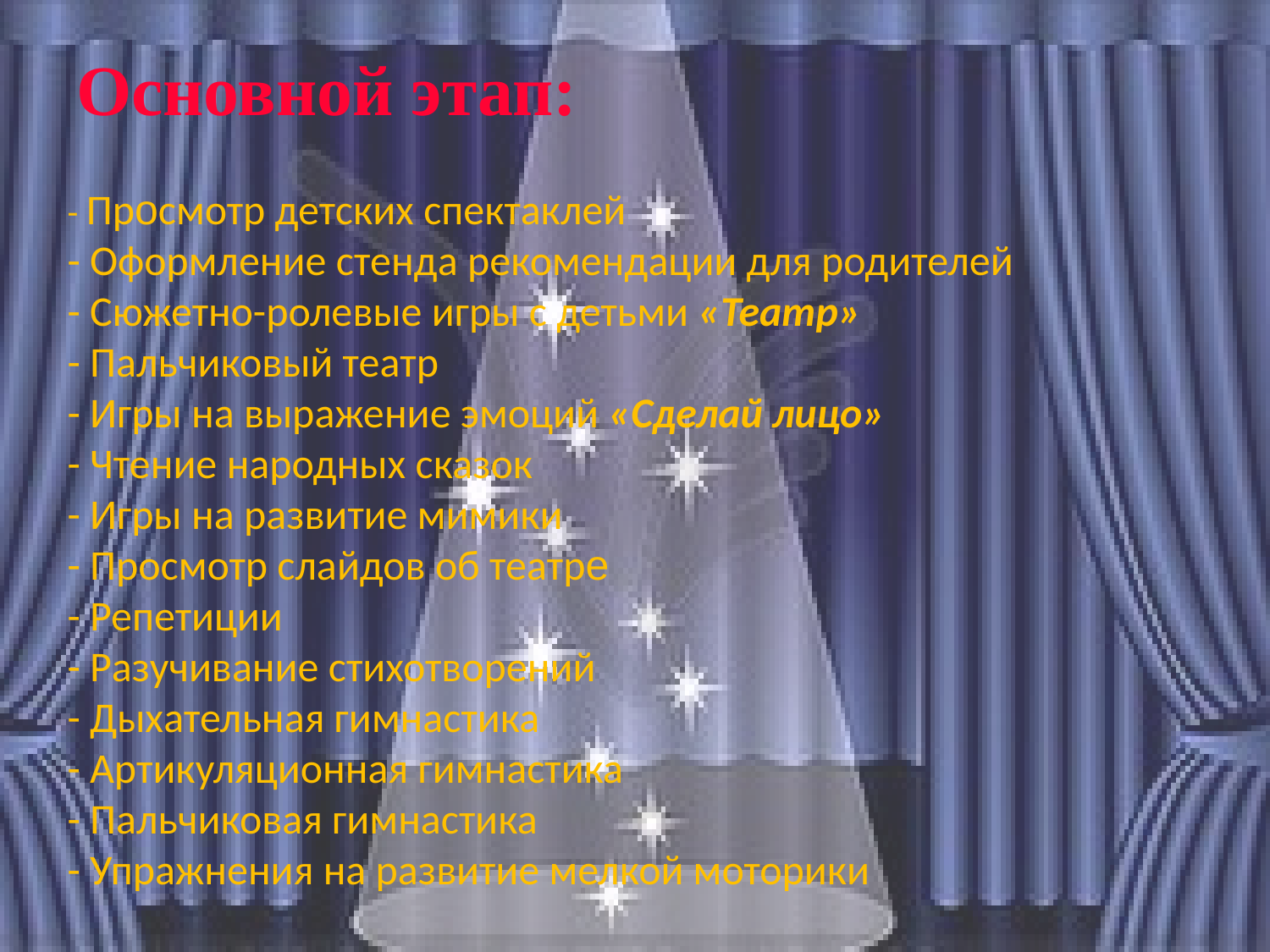

# Основной этап:
- Просмотр детских спектаклей
- Оформление стенда рекомендации для родителей
- Сюжетно-ролевые игры с детьми «Театр»
- Пальчиковый театр
- Игры на выражение эмоций «Сделай лицо»
- Чтение народных сказок
- Игры на развитие мимики
- Просмотр слайдов об театре
- Репетиции
- Разучивание стихотворений
- Дыхательная гимнастика
- Артикуляционная гимнастика
- Пальчиковая гимнастика
- Упражнения на развитие мелкой моторики